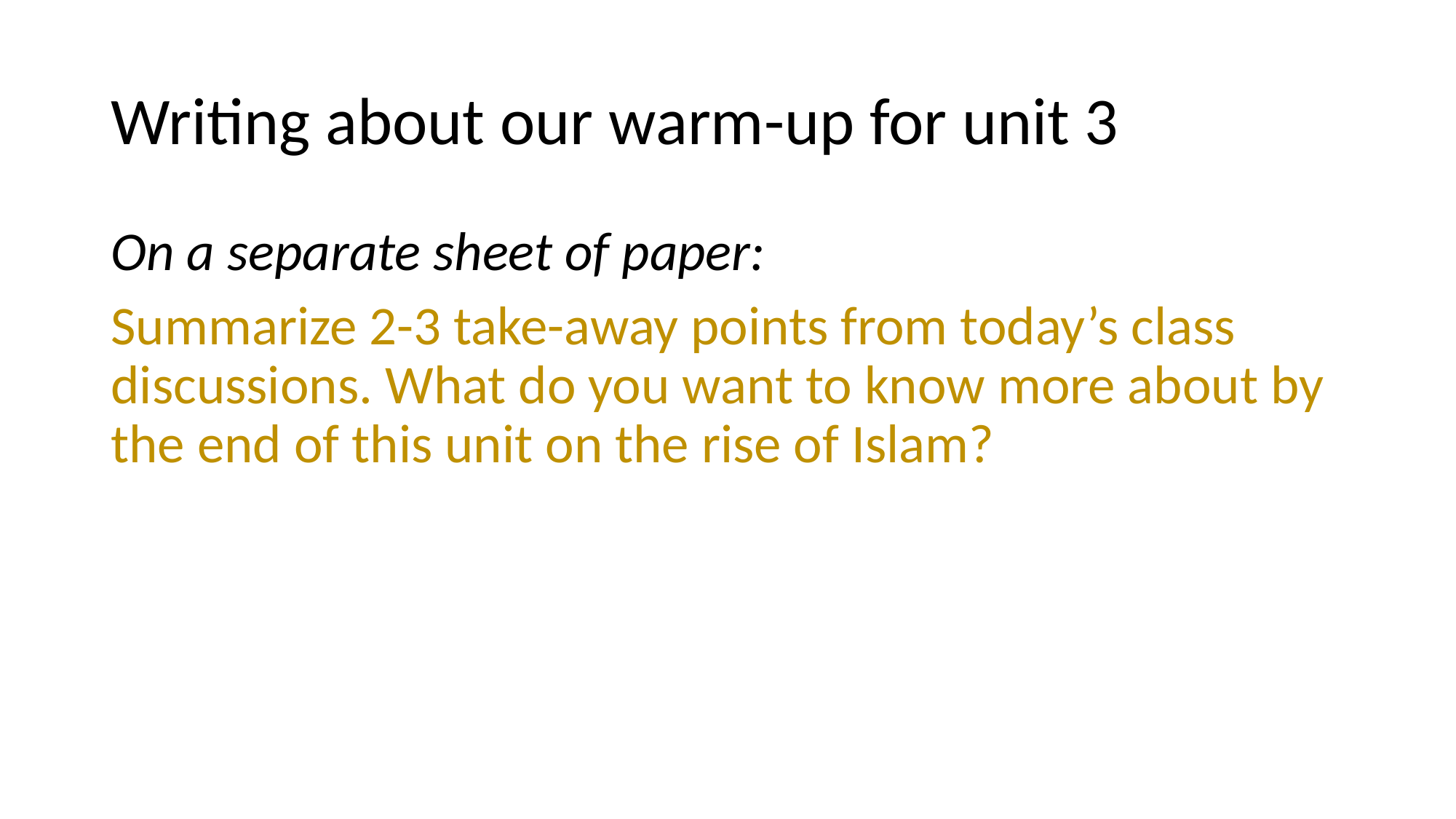

# Writing about our warm-up for unit 3
On a separate sheet of paper:
Summarize 2-3 take-away points from today’s class discussions. What do you want to know more about by the end of this unit on the rise of Islam?